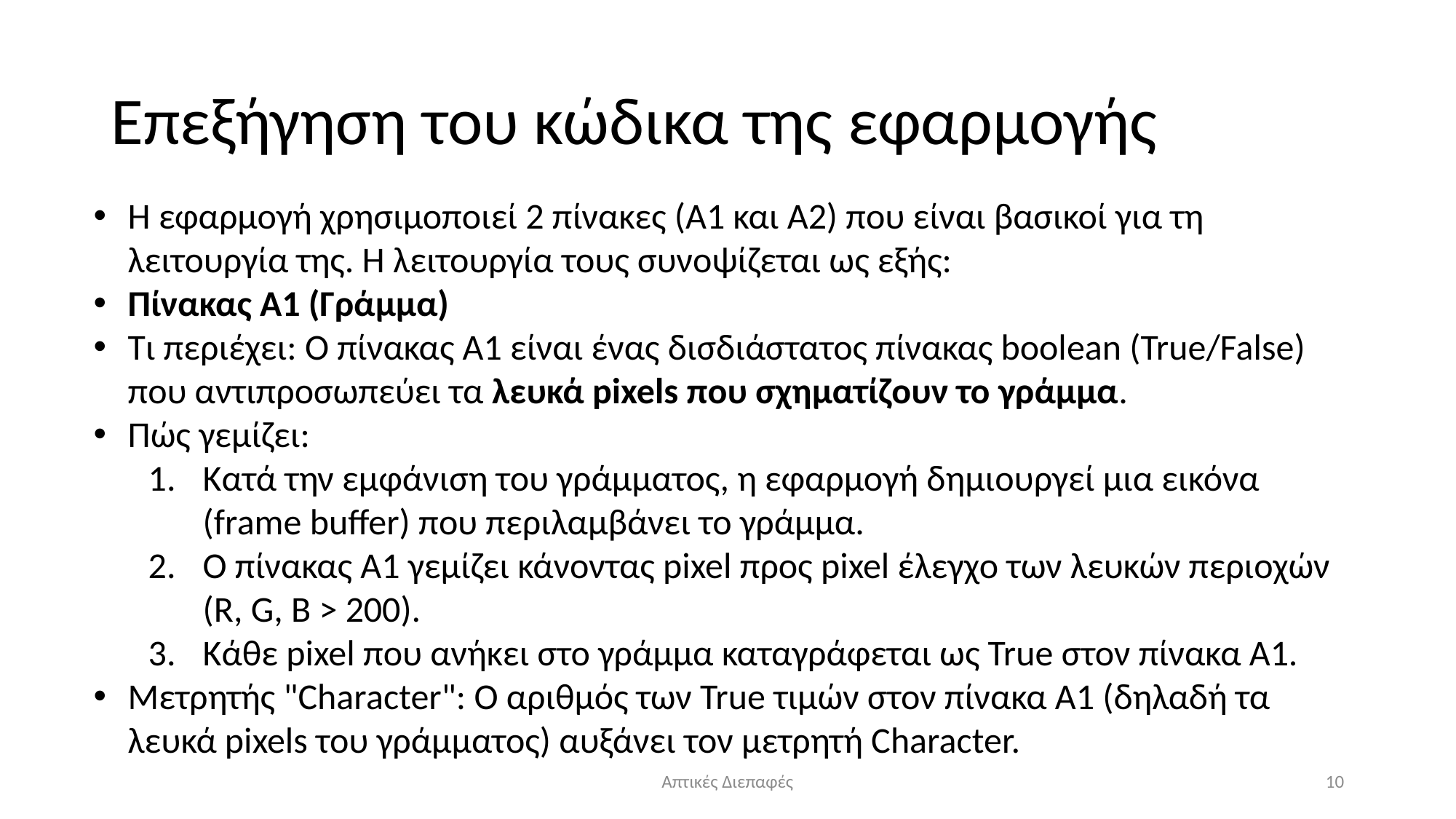

# Επεξήγηση του κώδικα της εφαρμογής
Η εφαρμογή χρησιμοποιεί 2 πίνακες (A1 και A2) που είναι βασικοί για τη λειτουργία της. Η λειτουργία τους συνοψίζεται ως εξής:
Πίνακας A1 (Γράμμα)
Τι περιέχει: Ο πίνακας A1 είναι ένας δισδιάστατος πίνακας boolean (True/False) που αντιπροσωπεύει τα λευκά pixels που σχηματίζουν το γράμμα.
Πώς γεμίζει:
Κατά την εμφάνιση του γράμματος, η εφαρμογή δημιουργεί μια εικόνα (frame buffer) που περιλαμβάνει το γράμμα.
Ο πίνακας A1 γεμίζει κάνοντας pixel προς pixel έλεγχο των λευκών περιοχών
(R, G, B > 200).
Κάθε pixel που ανήκει στο γράμμα καταγράφεται ως True στον πίνακα A1.
Μετρητής "Character": Ο αριθμός των True τιμών στον πίνακα A1 (δηλαδή τα λευκά pixels του γράμματος) αυξάνει τον μετρητή Character.
Απτικές Διεπαφές
10